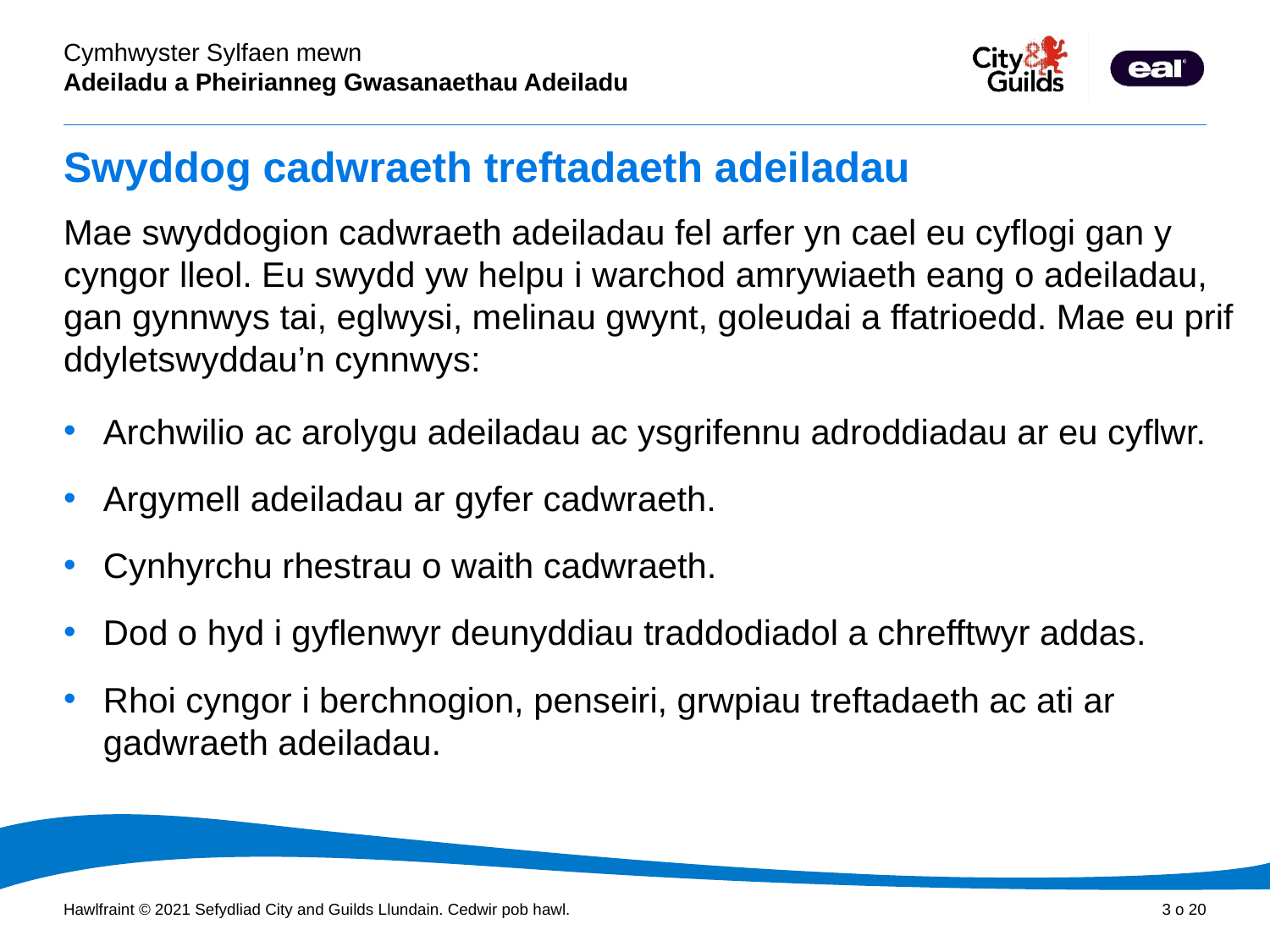

# Swyddog cadwraeth treftadaeth adeiladau
Mae swyddogion cadwraeth adeiladau fel arfer yn cael eu cyflogi gan y cyngor lleol. Eu swydd yw helpu i warchod amrywiaeth eang o adeiladau, gan gynnwys tai, eglwysi, melinau gwynt, goleudai a ffatrioedd. Mae eu prif ddyletswyddau’n cynnwys:
Archwilio ac arolygu adeiladau ac ysgrifennu adroddiadau ar eu cyflwr.
Argymell adeiladau ar gyfer cadwraeth.
Cynhyrchu rhestrau o waith cadwraeth.
Dod o hyd i gyflenwyr deunyddiau traddodiadol a chrefftwyr addas.
Rhoi cyngor i berchnogion, penseiri, grwpiau treftadaeth ac ati ar gadwraeth adeiladau.